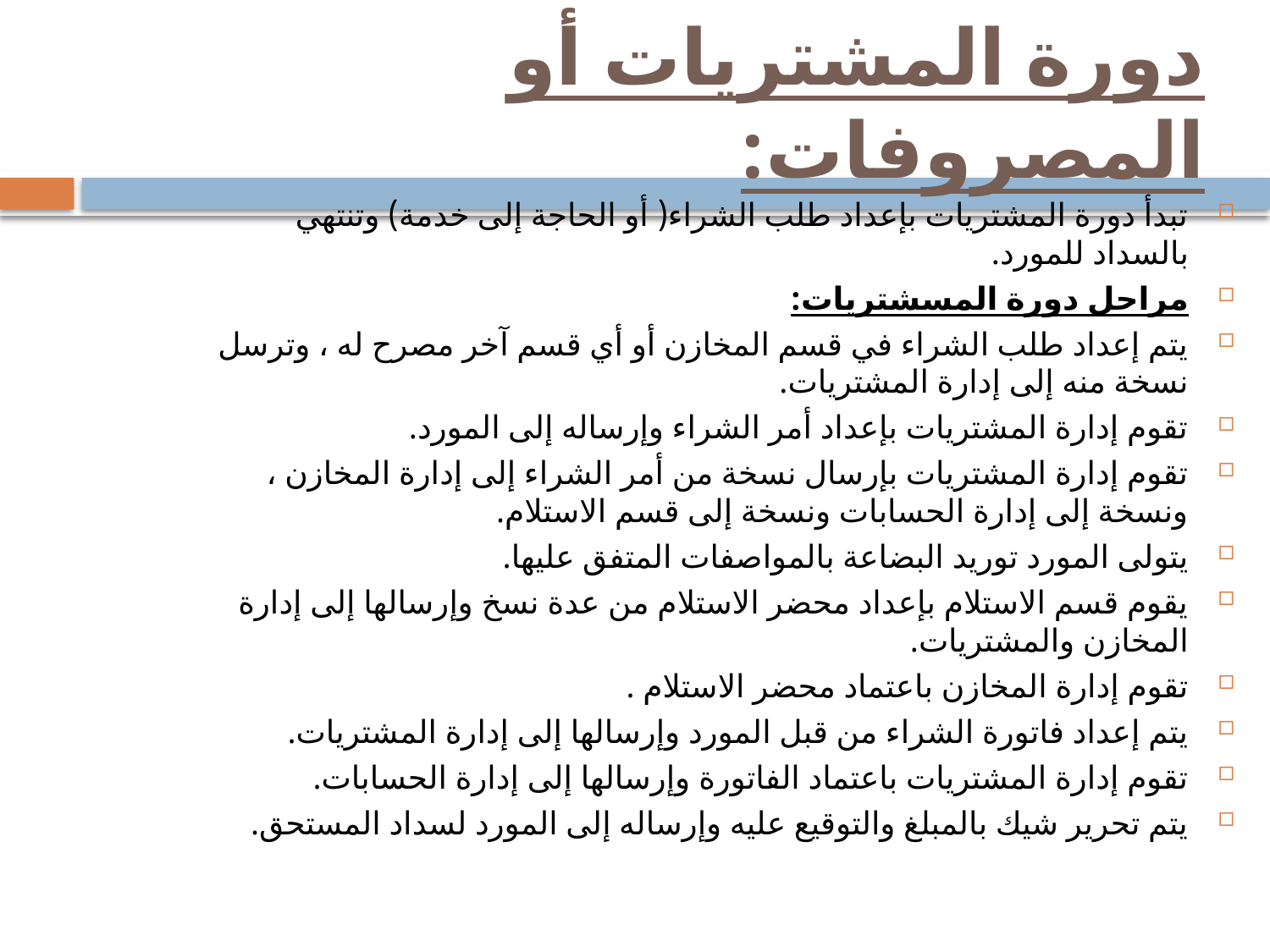

# دورة المشتريات أو المصروفات:
تبدأ دورة المشتريات بإعداد طلب الشراء( أو الحاجة إلى خدمة) وتنتهي بالسداد للمورد.
مراحل دورة المسشتريات:
يتم إعداد طلب الشراء في قسم المخازن أو أي قسم آخر مصرح له ، وترسل نسخة منه إلى إدارة المشتريات.
تقوم إدارة المشتريات بإعداد أمر الشراء وإرساله إلى المورد.
تقوم إدارة المشتريات بإرسال نسخة من أمر الشراء إلى إدارة المخازن ، ونسخة إلى إدارة الحسابات ونسخة إلى قسم الاستلام.
يتولى المورد توريد البضاعة بالمواصفات المتفق عليها.
يقوم قسم الاستلام بإعداد محضر الاستلام من عدة نسخ وإرسالها إلى إدارة المخازن والمشتريات.
تقوم إدارة المخازن باعتماد محضر الاستلام .
يتم إعداد فاتورة الشراء من قبل المورد وإرسالها إلى إدارة المشتريات.
تقوم إدارة المشتريات باعتماد الفاتورة وإرسالها إلى إدارة الحسابات.
يتم تحرير شيك بالمبلغ والتوقيع عليه وإرساله إلى المورد لسداد المستحق.